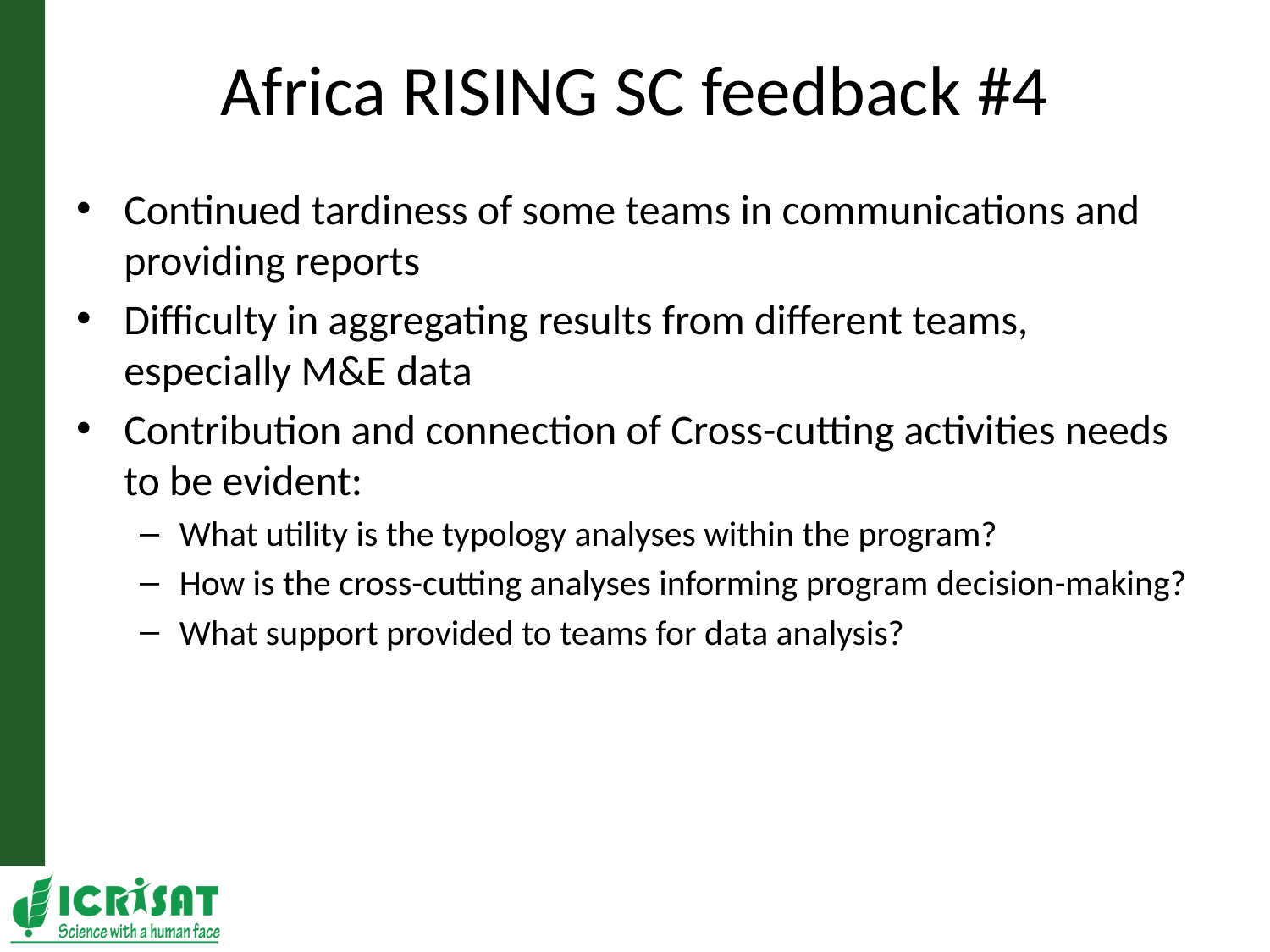

# Africa RISING SC feedback #4
Continued tardiness of some teams in communications and providing reports
Difficulty in aggregating results from different teams, especially M&E data
Contribution and connection of Cross-cutting activities needs to be evident:
What utility is the typology analyses within the program?
How is the cross-cutting analyses informing program decision-making?
What support provided to teams for data analysis?